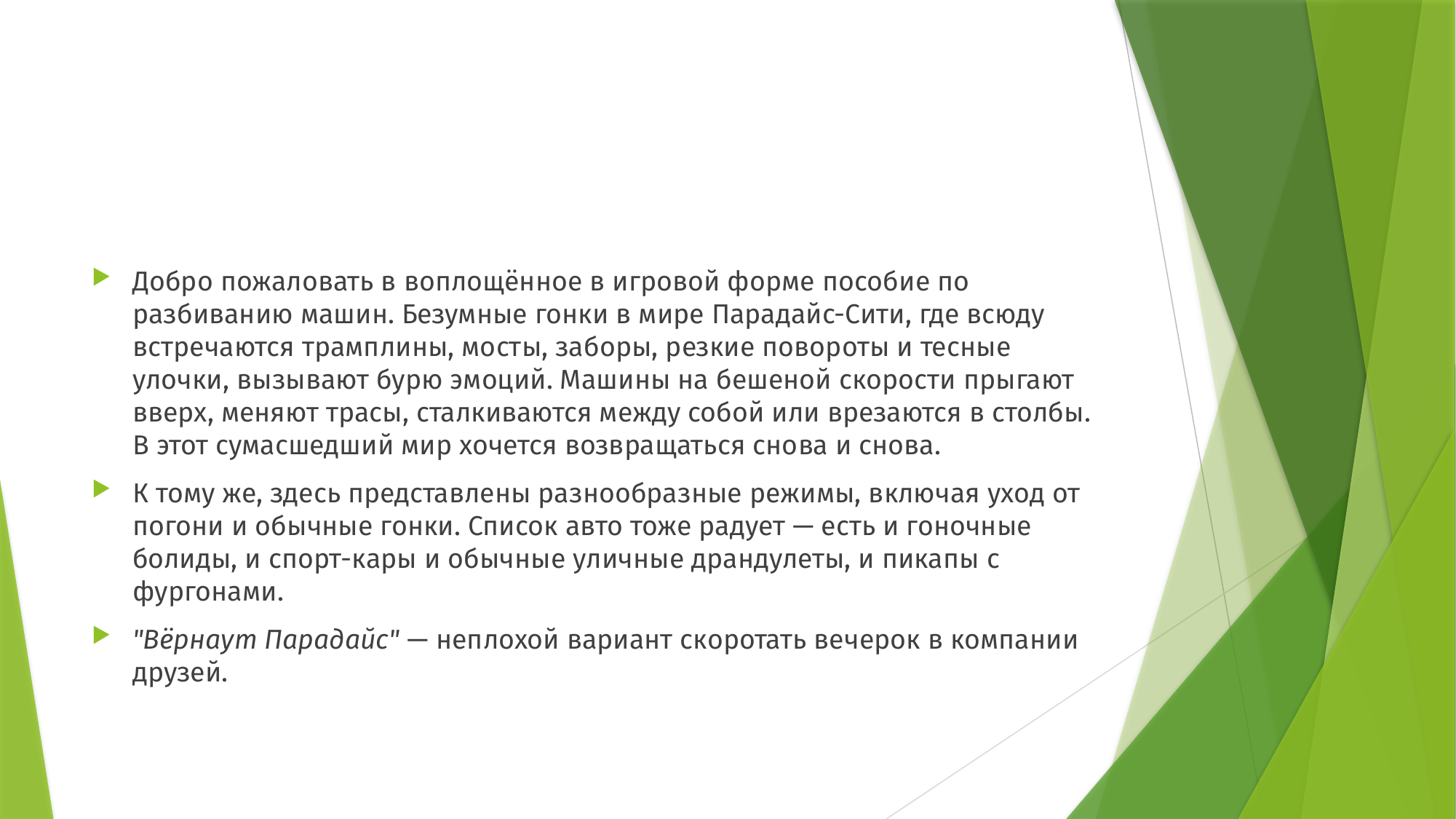

Добро пожаловать в воплощённое в игровой форме пособие по разбиванию машин. Безумные гонки в мире Парадайс-Сити, где всюду встречаются трамплины, мосты, заборы, резкие повороты и тесные улочки, вызывают бурю эмоций. Машины на бешеной скорости прыгают вверх, меняют трасы, сталкиваются между собой или врезаются в столбы. В этот сумасшедший мир хочется возвращаться снова и снова.
К тому же, здесь представлены разнообразные режимы, включая уход от погони и обычные гонки. Список авто тоже радует — есть и гоночные болиды, и спорт-кары и обычные уличные драндулеты, и пикапы с фургонами.
"Вёрнаут Парадайс" — неплохой вариант скоротать вечерок в компании друзей.